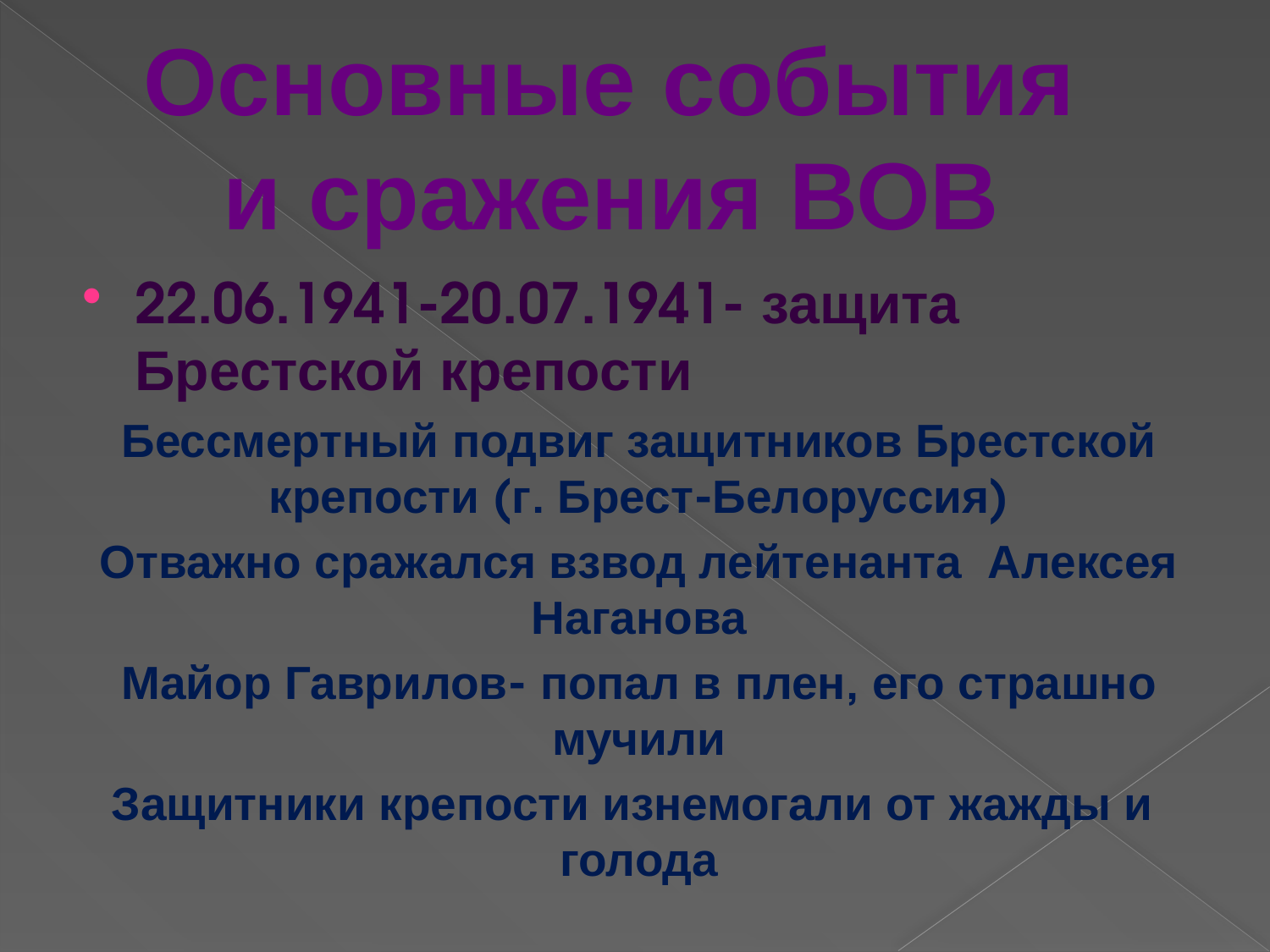

# Основные события и сражения ВОВ
22.06.1941-20.07.1941- защита Брестской крепости
Бессмертный подвиг защитников Брестской крепости (г. Брест-Белоруссия)
Отважно сражался взвод лейтенанта  Алексея Наганова
Майор Гаврилов- попал в плен, его страшно мучили
Защитники крепости изнемогали от жажды и  голода